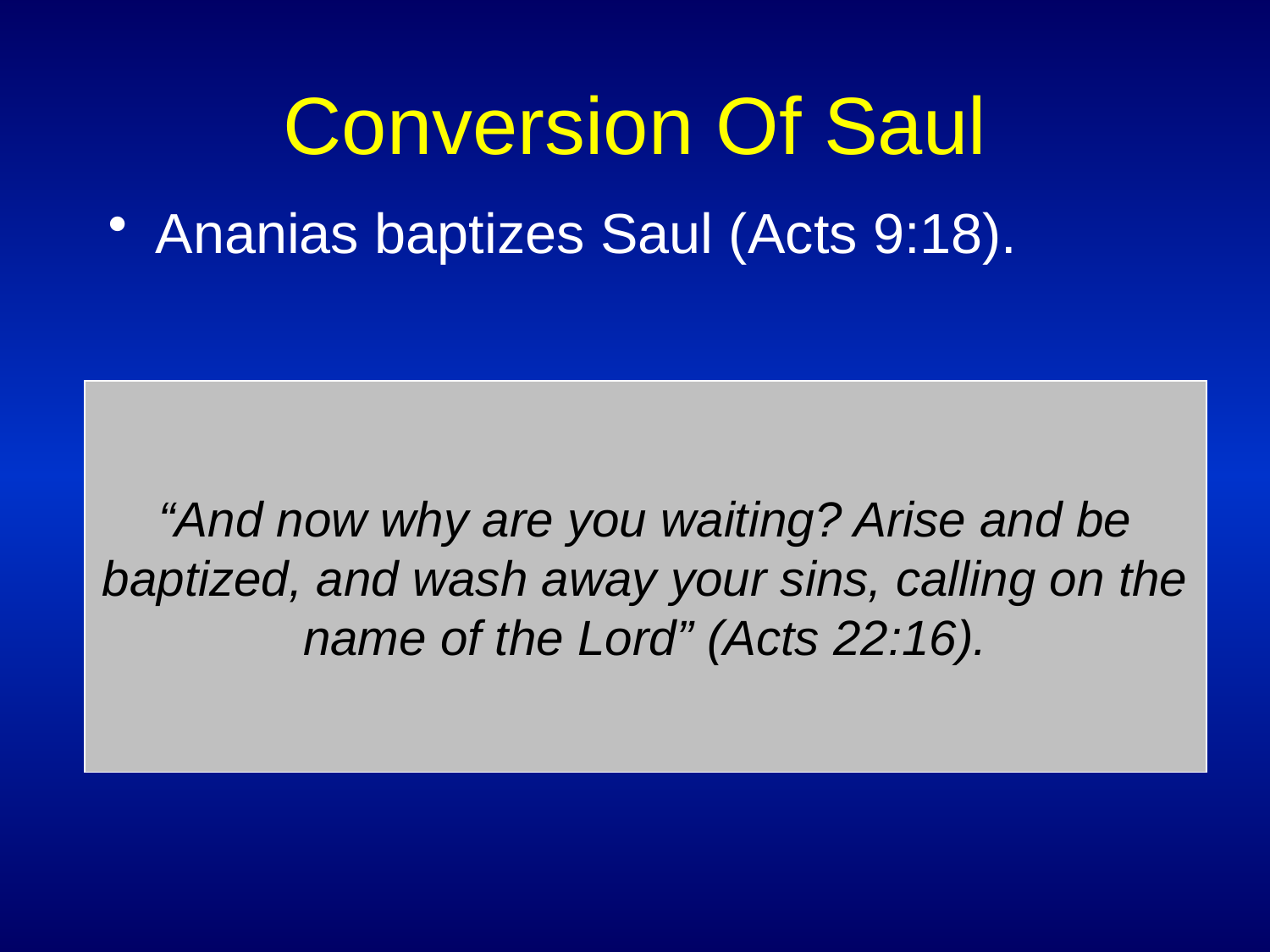

# Conversion Of Saul
Ananias baptizes Saul (Acts 9:18).
“And now why are you waiting? Arise and be baptized, and wash away your sins, calling on the name of the Lord” (Acts 22:16).